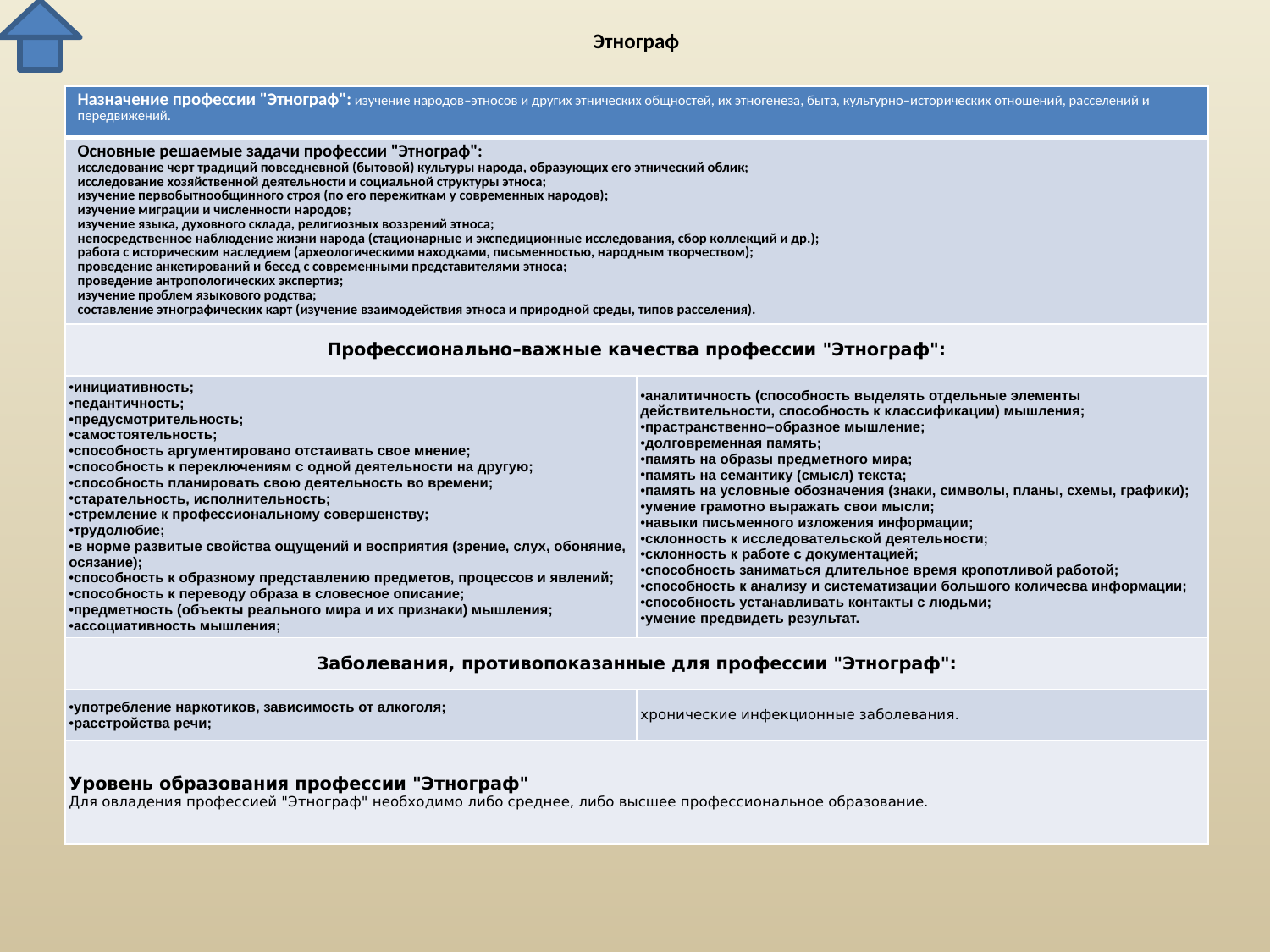

# Этнограф
| Назначение профессии "Этнограф": изучение народов–этносов и других этнических общностей, их этногенеза, быта, культурно–исторических отношений, расселений и передвижений. |  |
| --- | --- |
| Основные решаемые задачи профессии "Этнограф": исследование черт традиций повседневной (бытовой) культуры народа, образующих его этнический облик; исследование хозяйственной деятельности и социальной структуры этноса; изучение первобытнообщинного строя (по его пережиткам у современных народов); изучение миграции и численности народов; изучение языка, духовного склада, религиозных воззрений этноса; непосредственное наблюдение жизни народа (стационарные и экспедиционные исследования, сбор коллекций и др.); работа с историческим наследием (археологическими находками, письменностью, народным творчеством); проведение анкетирований и бесед с современными представителями этноса; проведение антропологических экспертиз; изучение проблем языкового родства; составление этнографических карт (изучение взаимодействия этноса и природной среды, типов расселения). |  |
| Профессионально–важные качества профессии "Этнограф": |  |
| инициативность; педантичность; предусмотрительность; самостоятельность; способность аргументировано отстаивать свое мнение; способность к переключениям с одной деятельности на другую; способность планировать свою деятельность во времени; старательность, исполнительность; стремление к профессиональному совершенству; трудолюбие; в норме развитые свойства ощущений и восприятия (зрение, слух, обоняние, осязание); способность к образному представлению предметов, процессов и явлений; способность к переводу образа в словесное описание; предметность (объекты реального мира и их признаки) мышления; ассоциативность мышления; | аналитичность (способность выделять отдельные элементы действительности, способность к классификации) мышления; прастранственно–образное мышление; долговременная память; память на образы предметного мира; память на семантику (смысл) текста; память на условные обозначения (знаки, символы, планы, схемы, графики); умение грамотно выражать свои мысли; навыки письменного изложения информации; склонность к исследовательской деятельности; склонность к работе с документацией; способность заниматься длительное время кропотливой работой; способность к анализу и систематизации большого количесва информации; способность устанавливать контакты с людьми; умение предвидеть результат. |
| Заболевания, противопоказанные для профессии "Этнограф": |  |
| употребление наркотиков, зависимость от алкоголя; расстройства речи; | хронические инфекционные заболевания. |
| Уровень образования профессии "Этнограф" Для овладения профессией "Этнограф" необходимо либо среднее, либо высшее профессиональное образование. |  |